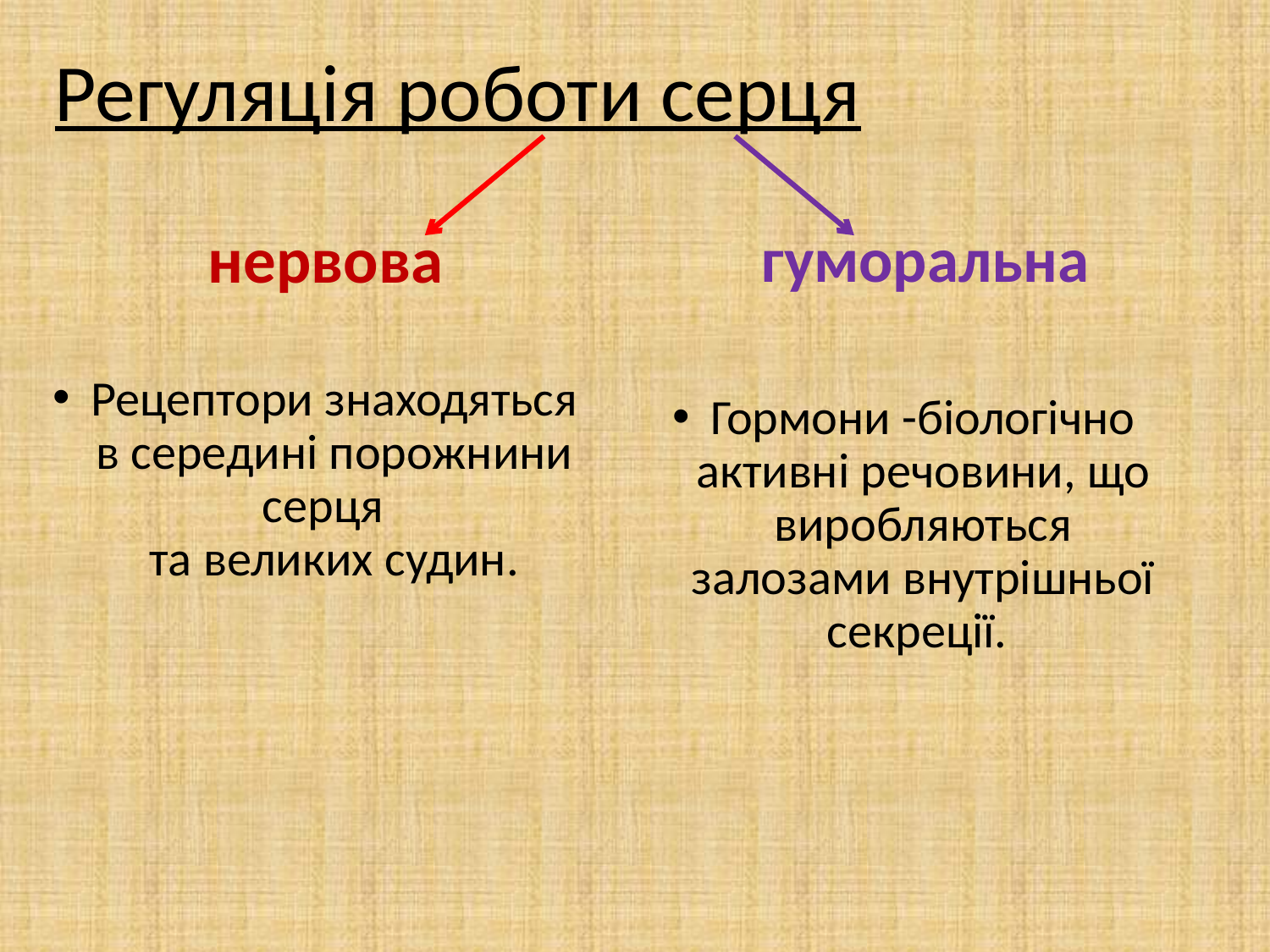

Регуляція роботи серця
нервова
гуморальна

Рецептори знаходяться
в середині порожнини серця
та великих судин.

Гормони -біологічно активні речовини, що виробляються залозами внутрішньої секреції.